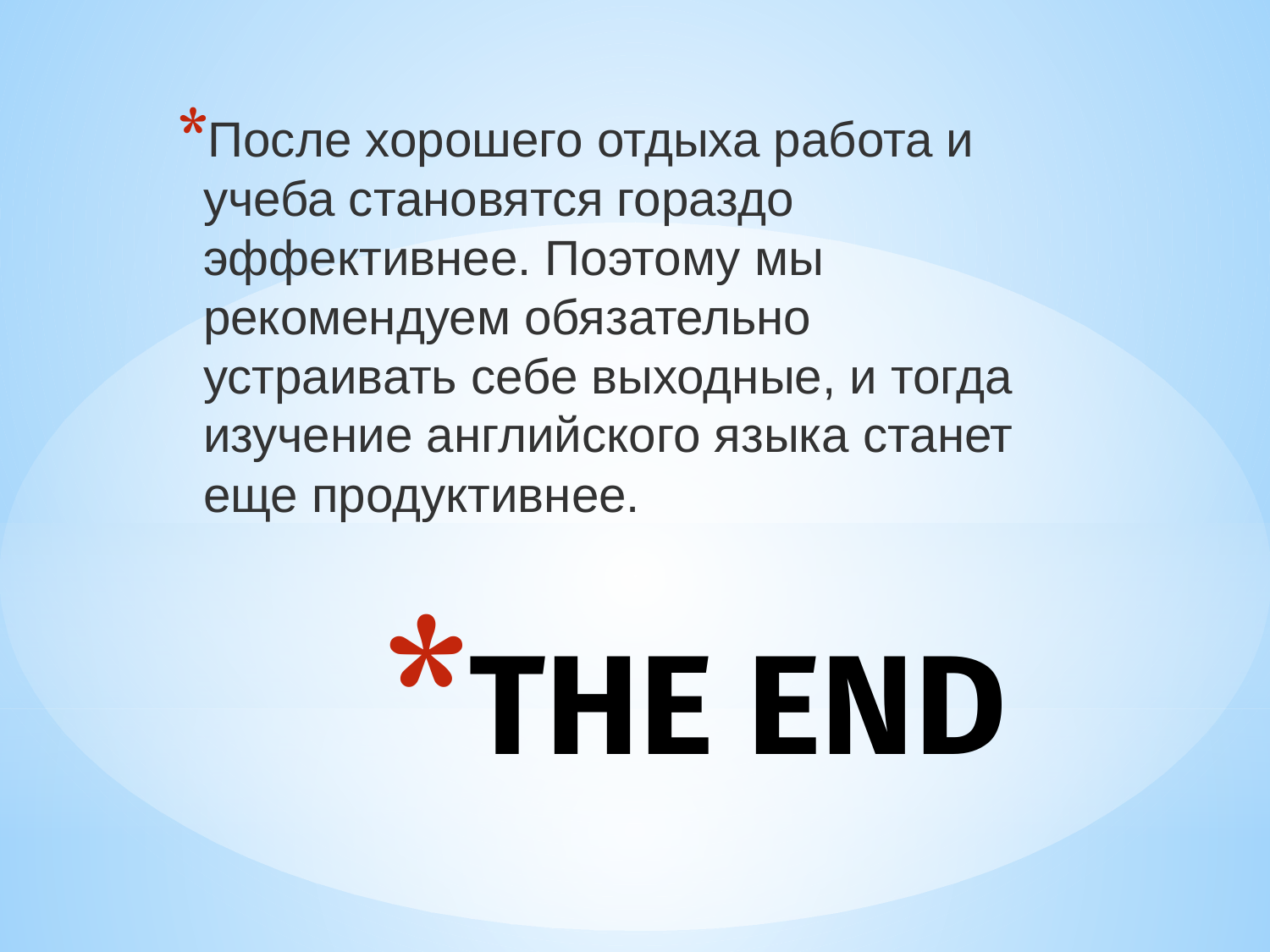

После хорошего отдыха работа и учеба становятся гораздо эффективнее. Поэтому мы рекомендуем обязательно устраивать себе выходные, и тогда изучение английского языка станет еще продуктивнее.
# THE END